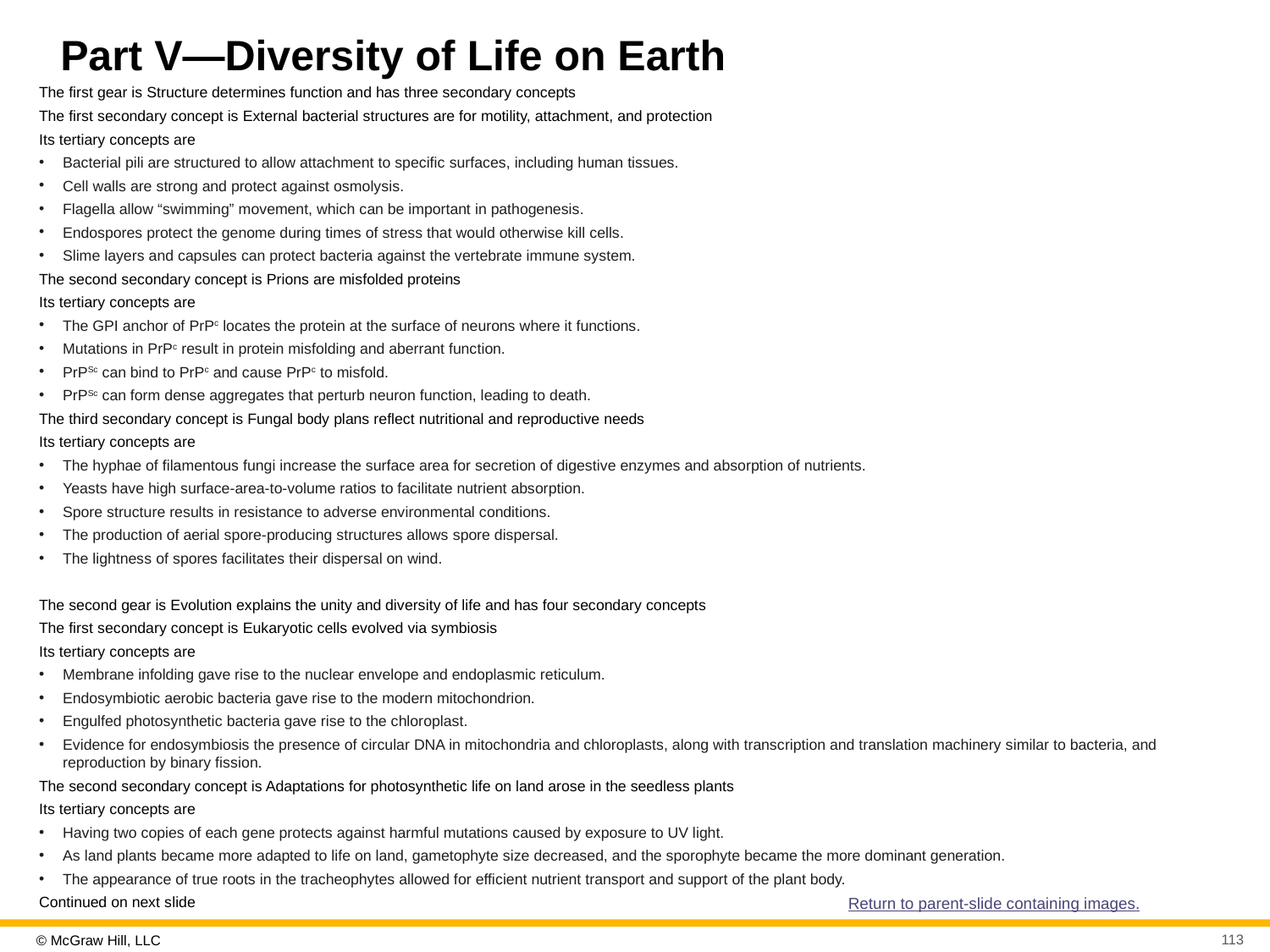

# Part V—Diversity of Life on Earth
The first gear is Structure determines function and has three secondary concepts
The first secondary concept is External bacterial structures are for motility, attachment, and protection
Its tertiary concepts are
Bacterial pili are structured to allow attachment to specific surfaces, including human tissues.
Cell walls are strong and protect against osmolysis.
Flagella allow “swimming” movement, which can be important in pathogenesis.
Endospores protect the genome during times of stress that would otherwise kill cells.
Slime layers and capsules can protect bacteria against the vertebrate immune system.
The second secondary concept is Prions are misfolded proteins
Its tertiary concepts are
The GPI anchor of PrPc locates the protein at the surface of neurons where it functions.
Mutations in PrPc result in protein misfolding and aberrant function.
PrPSc can bind to PrPc and cause PrPc to misfold.
PrPSc can form dense aggregates that perturb neuron function, leading to death.
The third secondary concept is Fungal body plans reflect nutritional and reproductive needs
Its tertiary concepts are
The hyphae of filamentous fungi increase the surface area for secretion of digestive enzymes and absorption of nutrients.
Yeasts have high surface-area-to-volume ratios to facilitate nutrient absorption.
Spore structure results in resistance to adverse environmental conditions.
The production of aerial spore-producing structures allows spore dispersal.
The lightness of spores facilitates their dispersal on wind.

The second gear is Evolution explains the unity and diversity of life and has four secondary concepts
The first secondary concept is Eukaryotic cells evolved via symbiosis
Its tertiary concepts are
Membrane infolding gave rise to the nuclear envelope and endoplasmic reticulum.
Endosymbiotic aerobic bacteria gave rise to the modern mitochondrion.
Engulfed photosynthetic bacteria gave rise to the chloroplast.
Evidence for endosymbiosis the presence of circular DNA in mitochondria and chloroplasts, along with transcription and translation machinery similar to bacteria, and reproduction by binary fission.
The second secondary concept is Adaptations for photosynthetic life on land arose in the seedless plants
Its tertiary concepts are
Having two copies of each gene protects against harmful mutations caused by exposure to UV light.
As land plants became more adapted to life on land, gametophyte size decreased, and the sporophyte became the more dominant generation.
The appearance of true roots in the tracheophytes allowed for efficient nutrient transport and support of the plant body.
Continued on next slide
Return to parent-slide containing images.
113